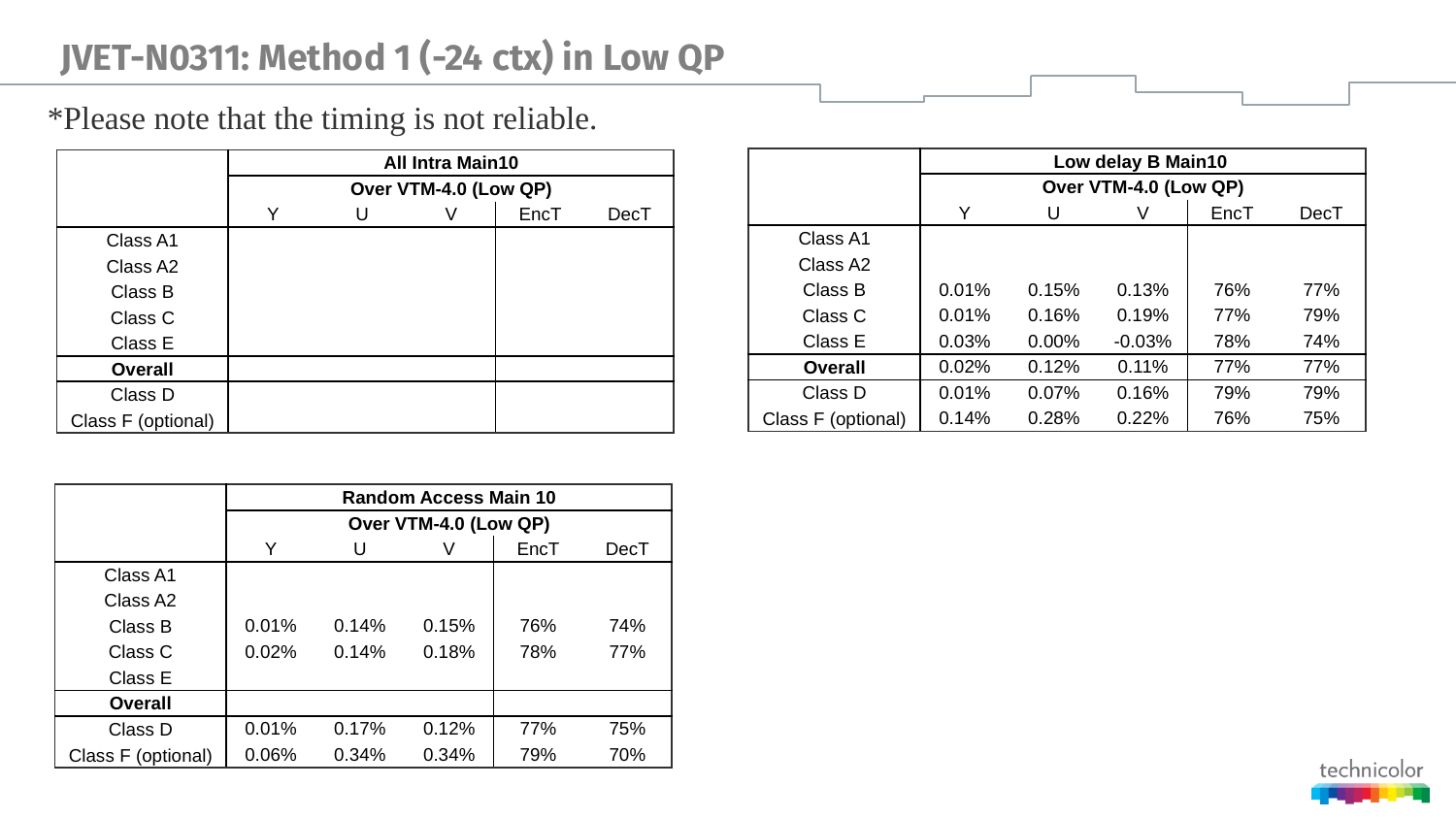

# JVET-N0311: Method 1 (-24 ctx) in Low QP
*Please note that the timing is not reliable.
|  | Low delay B Main10 |  |  |  |  |
| --- | --- | --- | --- | --- | --- |
|  | Over VTM-4.0 (Low QP) |  |  |  |  |
|  | Y | U | V | EncT | DecT |
| Class A1 |  |  |  |  |  |
| Class A2 |  |  |  |  |  |
| Class B | 0.01% | 0.15% | 0.13% | 76% | 77% |
| Class C | 0.01% | 0.16% | 0.19% | 77% | 79% |
| Class E | 0.03% | 0.00% | -0.03% | 78% | 74% |
| Overall | 0.02% | 0.12% | 0.11% | 77% | 77% |
| Class D | 0.01% | 0.07% | 0.16% | 79% | 79% |
| Class F (optional) | 0.14% | 0.28% | 0.22% | 76% | 75% |
|  | All Intra Main10 |  |  |  |  |
| --- | --- | --- | --- | --- | --- |
|  | Over VTM-4.0 (Low QP) |  |  |  |  |
|  | Y | U | V | EncT | DecT |
| Class A1 |  |  |  |  |  |
| Class A2 |  |  |  |  |  |
| Class B |  |  |  |  |  |
| Class C |  |  |  |  |  |
| Class E |  |  |  |  |  |
| Overall |  |  |  |  |  |
| Class D |  |  |  |  |  |
| Class F (optional) |  |  |  |  |  |
|  | Random Access Main 10 |  |  |  |  |
| --- | --- | --- | --- | --- | --- |
|  | Over VTM-4.0 (Low QP) |  |  |  |  |
|  | Y | U | V | EncT | DecT |
| Class A1 |  |  |  |  |  |
| Class A2 |  |  |  |  |  |
| Class B | 0.01% | 0.14% | 0.15% | 76% | 74% |
| Class C | 0.02% | 0.14% | 0.18% | 78% | 77% |
| Class E |  |  |  |  |  |
| Overall |  |  |  |  |  |
| Class D | 0.01% | 0.17% | 0.12% | 77% | 75% |
| Class F (optional) | 0.06% | 0.34% | 0.34% | 79% | 70% |